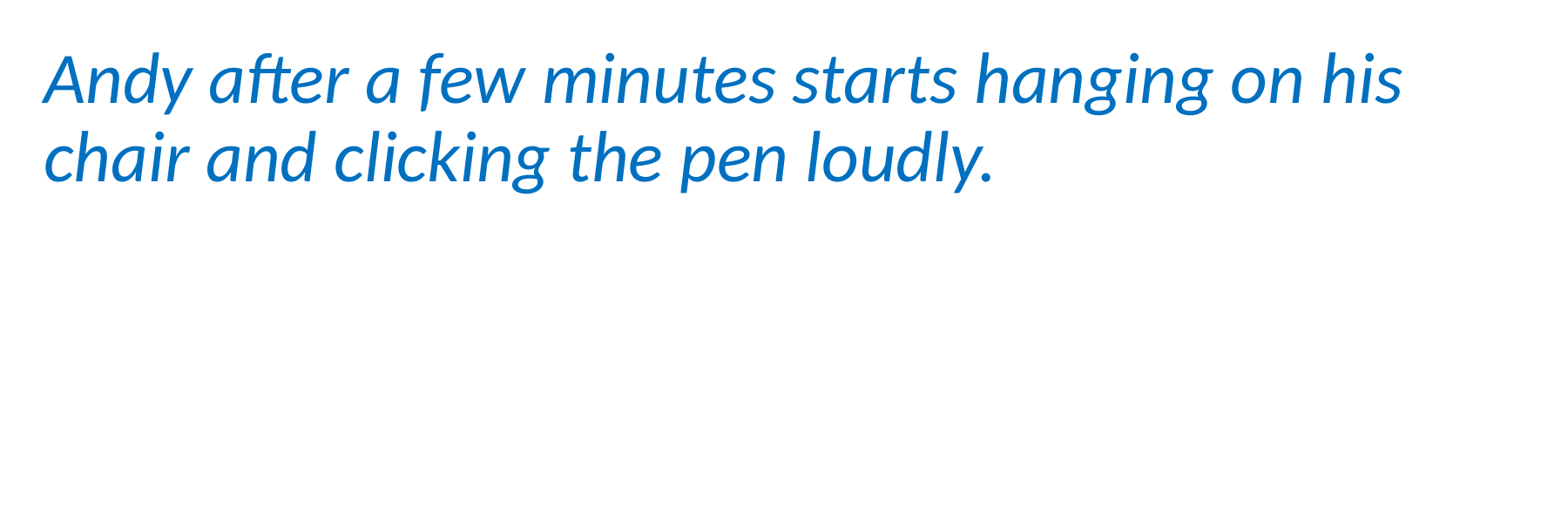

Andy after a few minutes starts hanging on his chair and clicking the pen loudly.